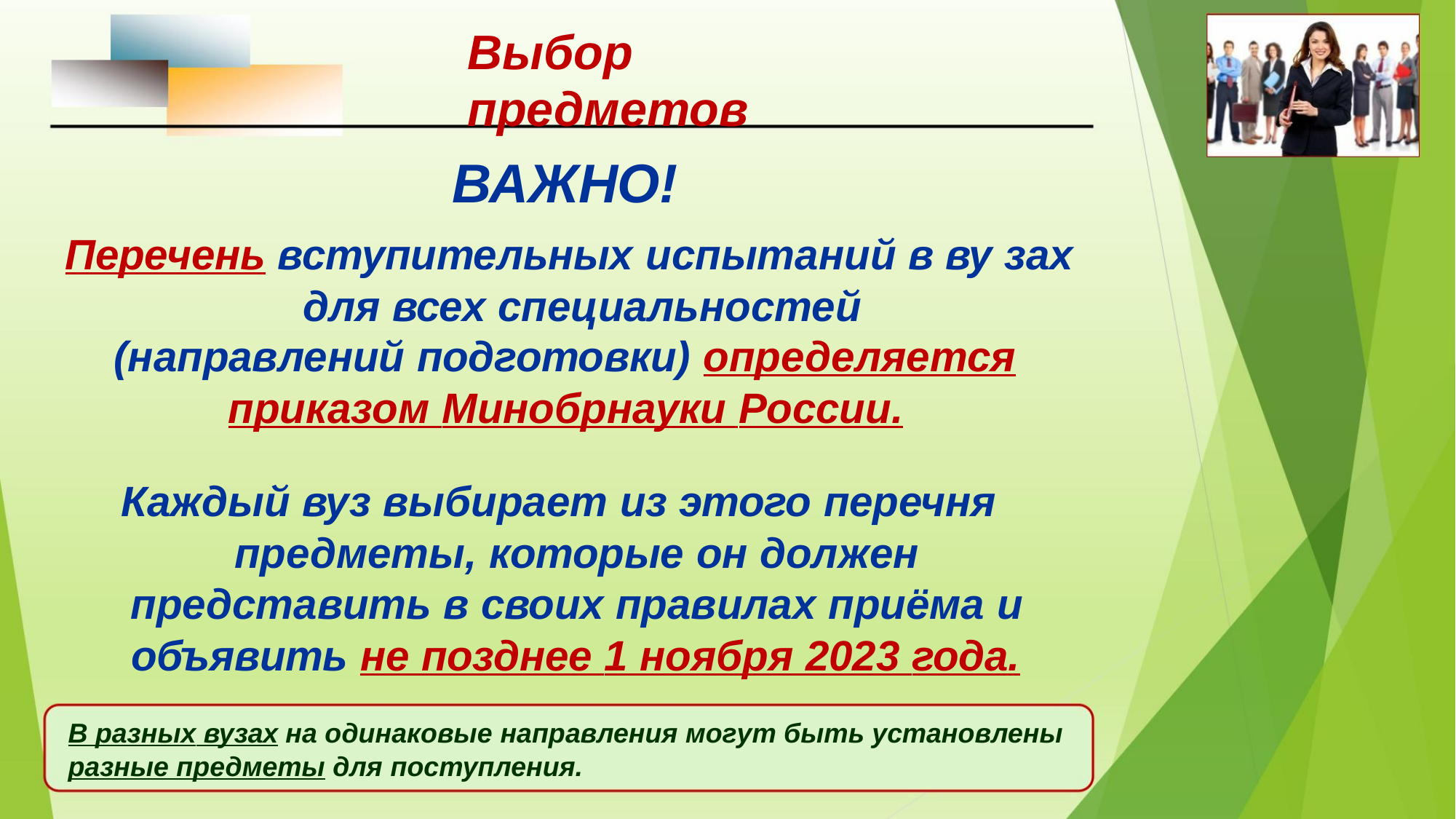

Выбор предметов
ВАЖНО!
Перечень вступительных испытаний в ву зах
для всех специальностей
(направлений подготовки) определяется
приказом Минобрнауки России.
Каждый вуз выбирает из этого перечня
предметы, которые он должен
представить в своих правилах приёма и
объявить не позднее 1 ноября 2023 года.
В разных вузах на одинаковые направления могут быть установлены
разные предметы для поступления.